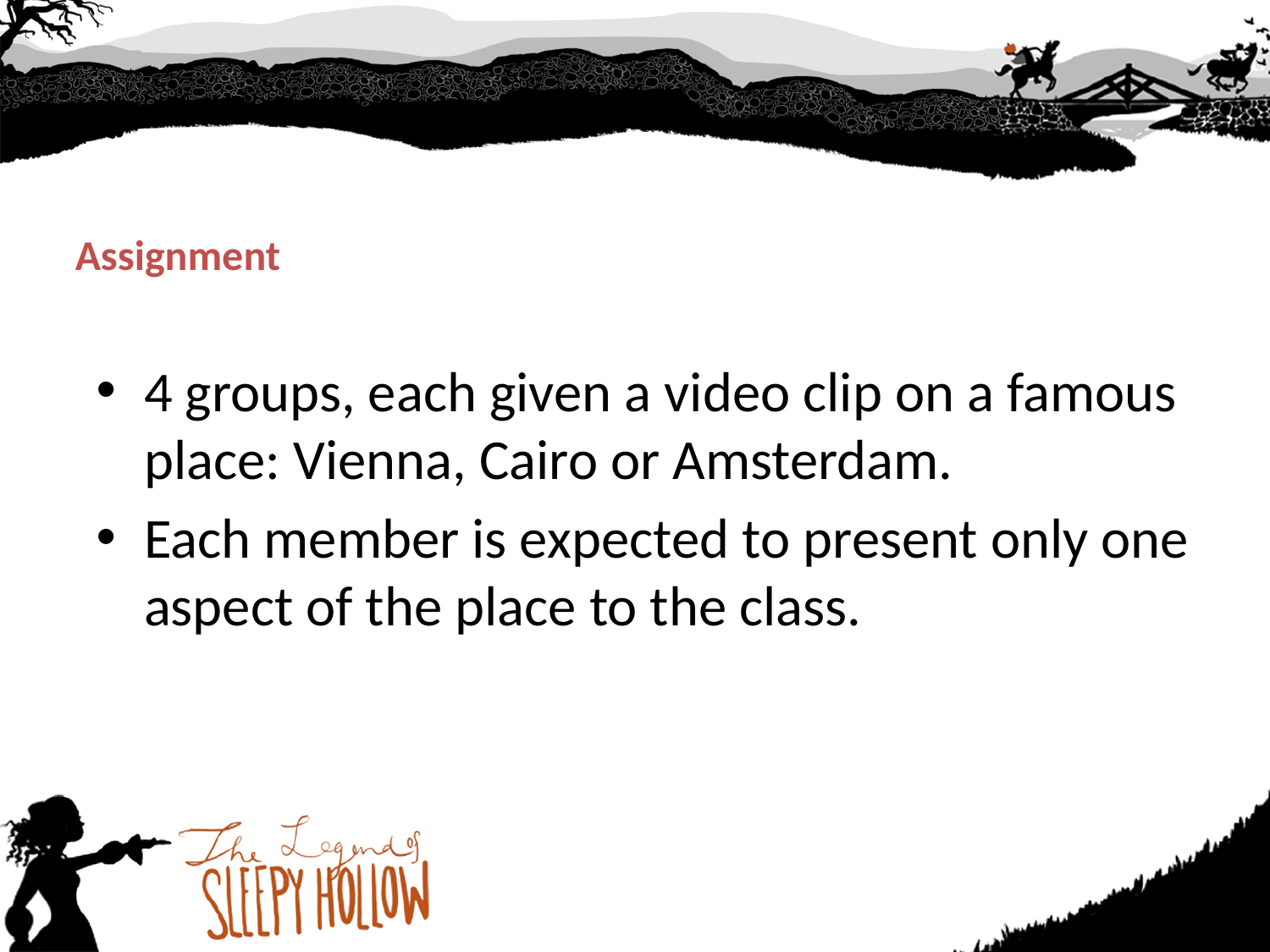

# Assignment
4 groups, each given a video clip on a famous place: Vienna, Cairo or Amsterdam.
Each member is expected to present only one aspect of the place to the class.